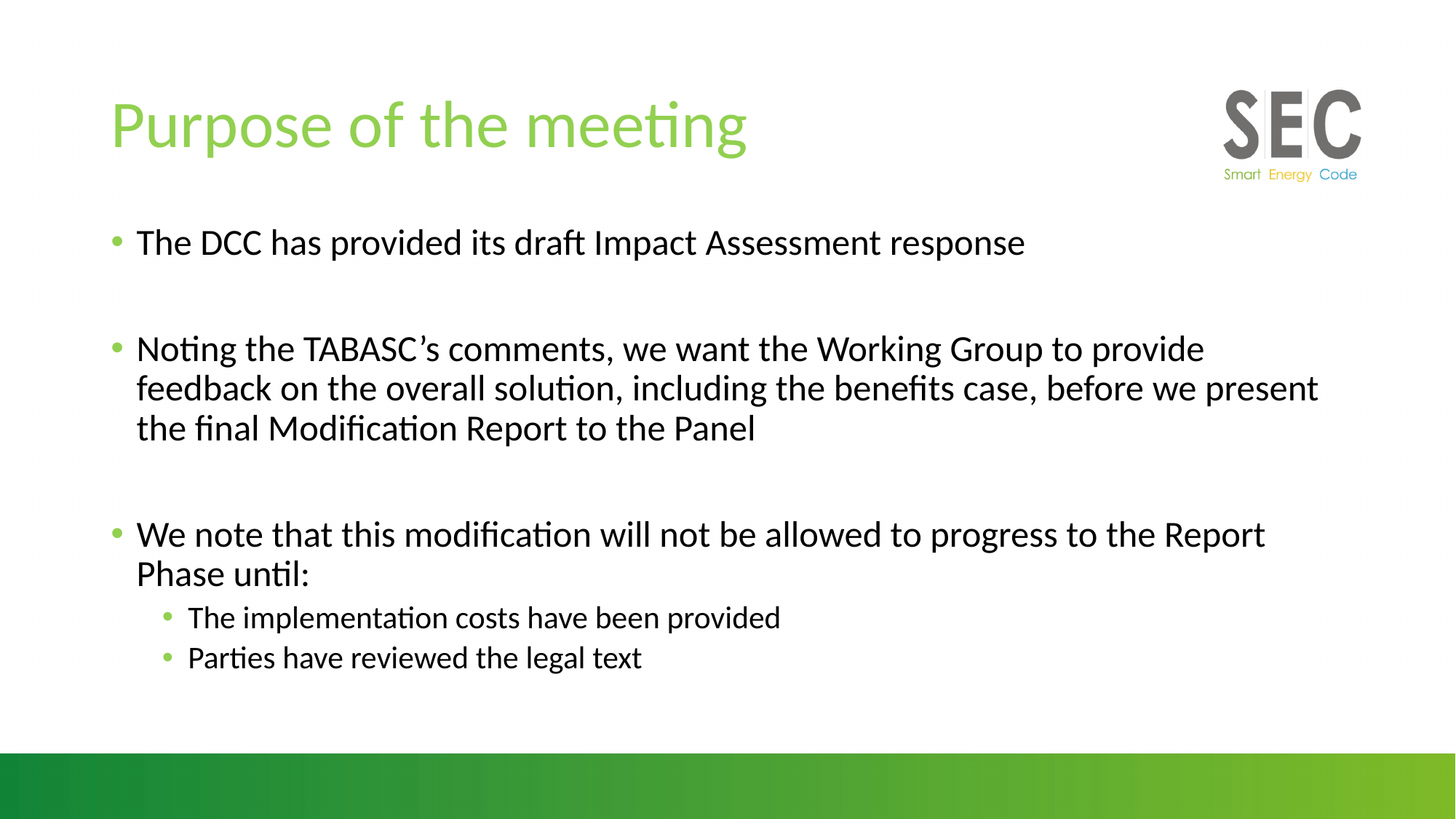

# Purpose of the meeting
The DCC has provided its draft Impact Assessment response

Noting the TABASC’s comments, we want the Working Group to provide feedback on the overall solution, including the benefits case, before we present the final Modification Report to the Panel

We note that this modification will not be allowed to progress to the Report Phase until:
The implementation costs have been provided
Parties have reviewed the legal text